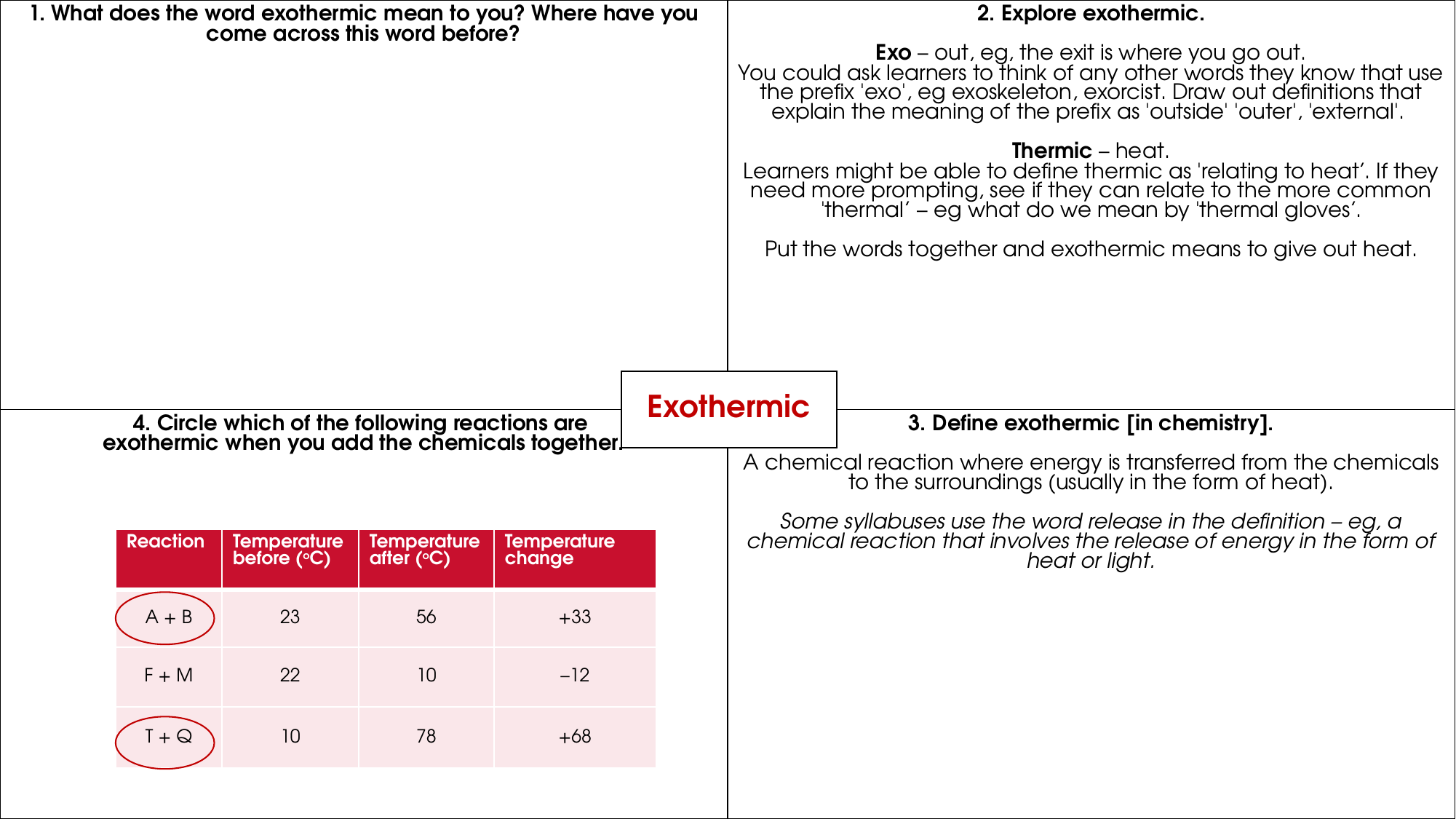

| 1. What does the word exothermic mean to you? Where have you come across this word before? | 2. Explore exothermic. Exo – out, eg, the exit is where you go out. You could ask learners to think of any other words they know that use the prefix 'exo', eg exoskeleton, exorcist. Draw out definitions that explain the meaning of the prefix as 'outside' 'outer', 'external'. Thermic – heat. Learners might be able to define thermic as 'relating to heat’. If they need more prompting, see if they can relate to the more common 'thermal’ – eg what do we mean by 'thermal gloves’. Put the words together and exothermic means to give out heat. |
| --- | --- |
| 4. Circle which of the following reactions are exothermic when you add the chemicals together. | 3. Define exothermic [in chemistry]. A chemical reaction where energy is transferred from the chemicals to the surroundings (usually in the form of heat). Some syllabuses use the word release in the definition – eg, a chemical reaction that involves the release of energy in the form of heat or light. |
# Frayer model suggested answers: exothermic
| Exothermic |
| --- |
| Reaction | Temperature before (oC) | Temperature after (oC) | Temperature change |
| --- | --- | --- | --- |
| A + B | 23 | 56 | +33 |
| F + M | 22 | 10 | –12 |
| T + Q | 10 | 78 | +68 |